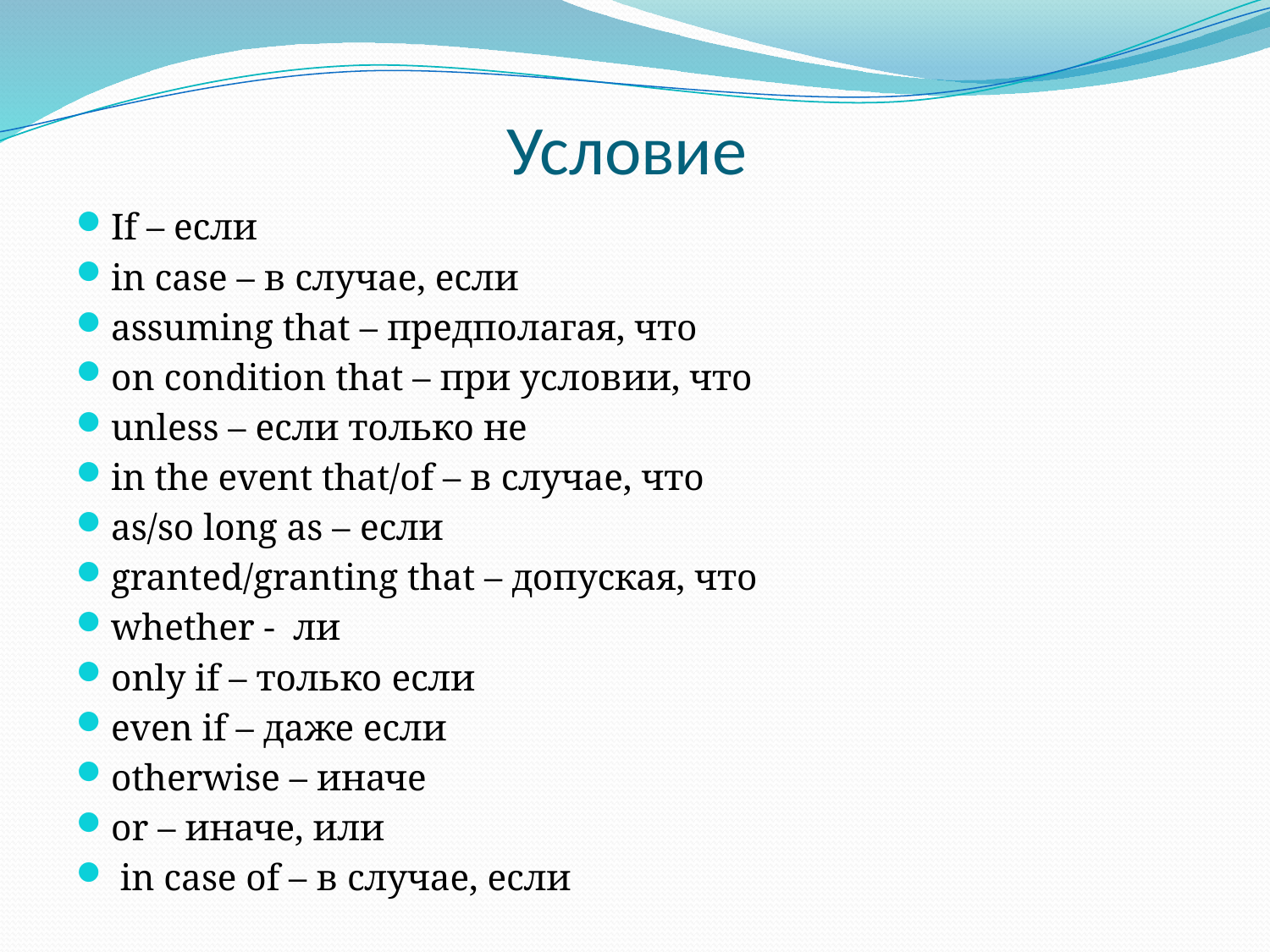

# Условие
If – если
in case – в случае, если
assuming that – предполагая, что
on condition that – при условии, что
unless – если только не
in the event that/of – в случае, что
as/so long as – если
granted/granting that – допуская, что
whether -  ли
only if – только если
even if – даже если
otherwise – иначе
or – иначе, или
 in case of – в случае, если